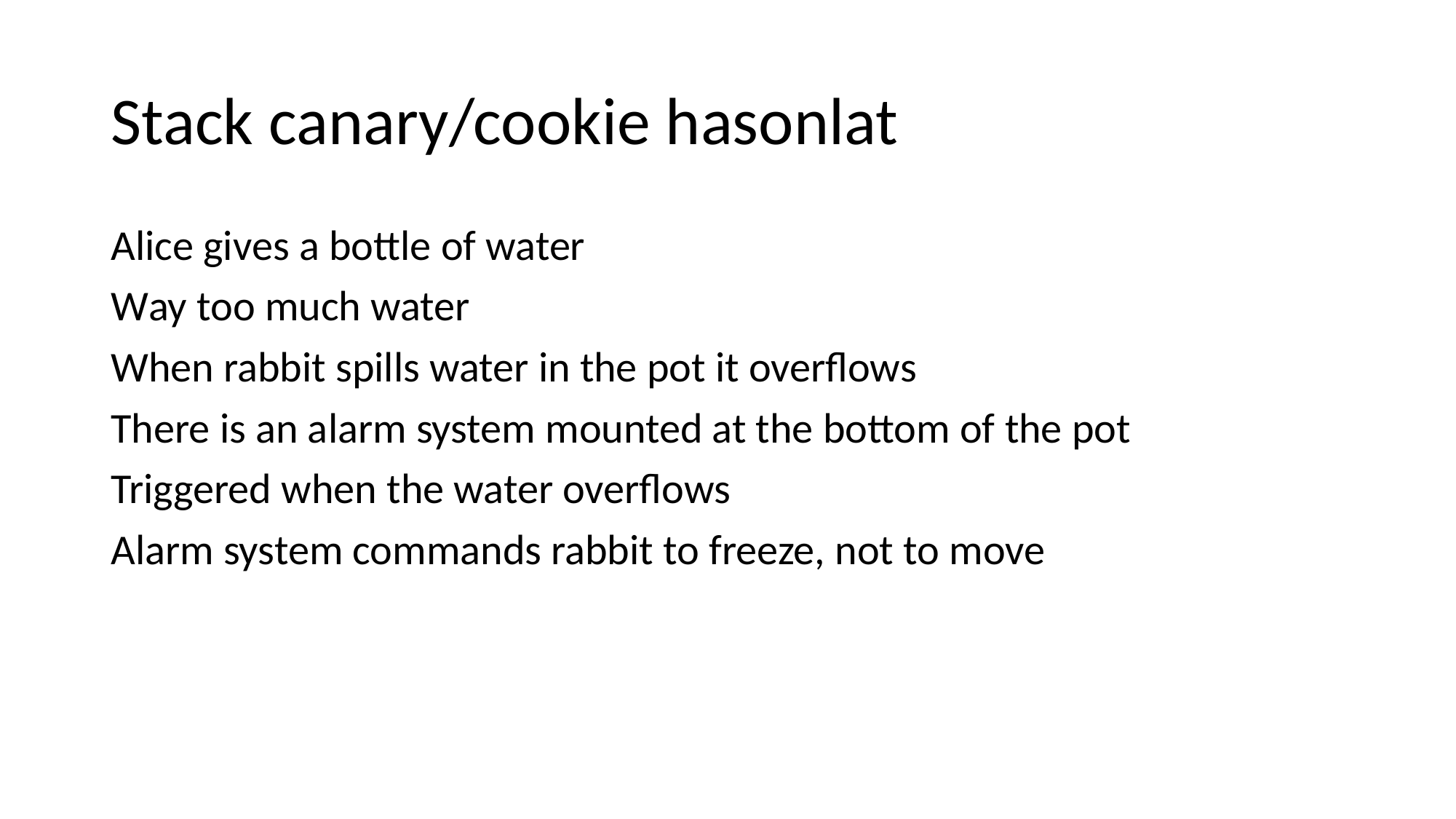

# Stack canary/cookie hasonlat
Alice gives a bottle of water
Way too much water
When rabbit spills water in the pot it overflows
There is an alarm system mounted at the bottom of the pot
Triggered when the water overflows
Alarm system commands rabbit to freeze, not to move